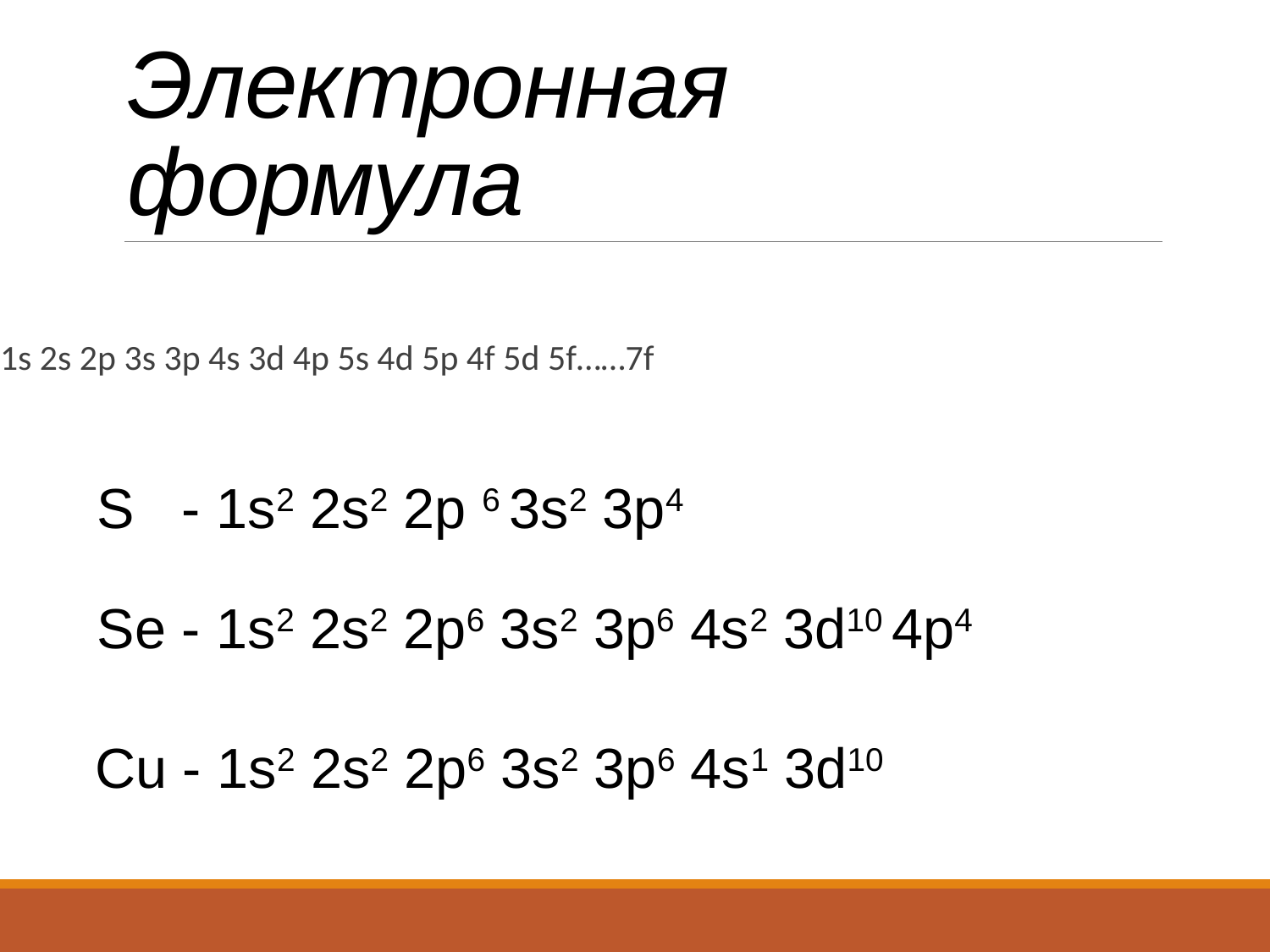

# Электронная формула

1s 2s 2p 3s 3p 4s 3d 4p 5s 4d 5p 4f 5d 5f……7f
S   - 1s2 2s2 2p 6 3s2 3p4
Se - 1s2 2s2 2p6 3s2 3p6 4s2 3d10 4p4
  Cu - 1s2 2s2 2p6 3s2 3p6 4s1 3d10